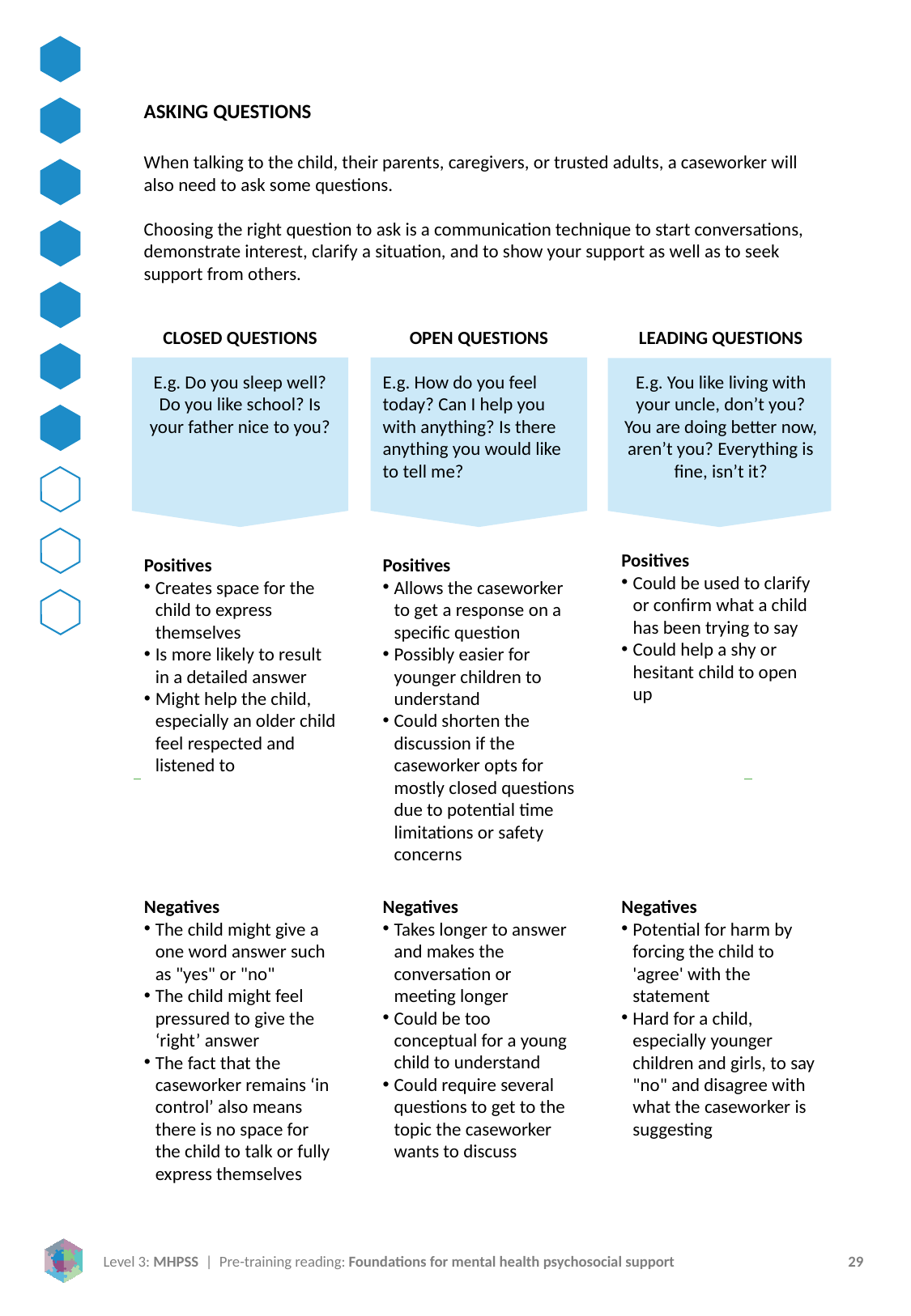

ASKING QUESTIONS

When talking to the child, their parents, caregivers, or trusted adults, a caseworker will also need to ask some questions.

Choosing the right question to ask is a communication technique to start conversations, demonstrate interest, clarify a situation, and to show your support as well as to seek support from others.

CLOSED QUESTIONS

E.g. Do you sleep well? Do you like school? Is your father nice to you?
OPEN QUESTIONS

E.g. How do you feel today? Can I help you with anything? Is there anything you would like to tell me?
LEADING QUESTIONS

E.g. You like living with your uncle, don’t you? You are doing better now, aren’t you? Everything is fine, isn’t it?

Positives
Could be used to clarify or confirm what a child has been trying to say
Could help a shy or hesitant child to open up
Positives
Creates space for the child to express themselves
Is more likely to result in a detailed answer
Might help the child, especially an older child feel respected and listened to
Positives
Allows the caseworker to get a response on a specific question
Possibly easier for younger children to understand
Could shorten the discussion if the caseworker opts for mostly closed questions due to potential time limitations or safety concerns

Negatives
The child might give a one word answer such as "yes" or "no"
The child might feel pressured to give the ‘right’ answer
The fact that the caseworker remains ‘in control’ also means there is no space for the child to talk or fully express themselves
Negatives
Takes longer to answer and makes the conversation or meeting longer
Could be too conceptual for a young child to understand
Could require several questions to get to the topic the caseworker wants to discuss
Negatives
Potential for harm by forcing the child to 'agree' with the statement
Hard for a child, especially younger children and girls, to say "no" and disagree with what the caseworker is suggesting